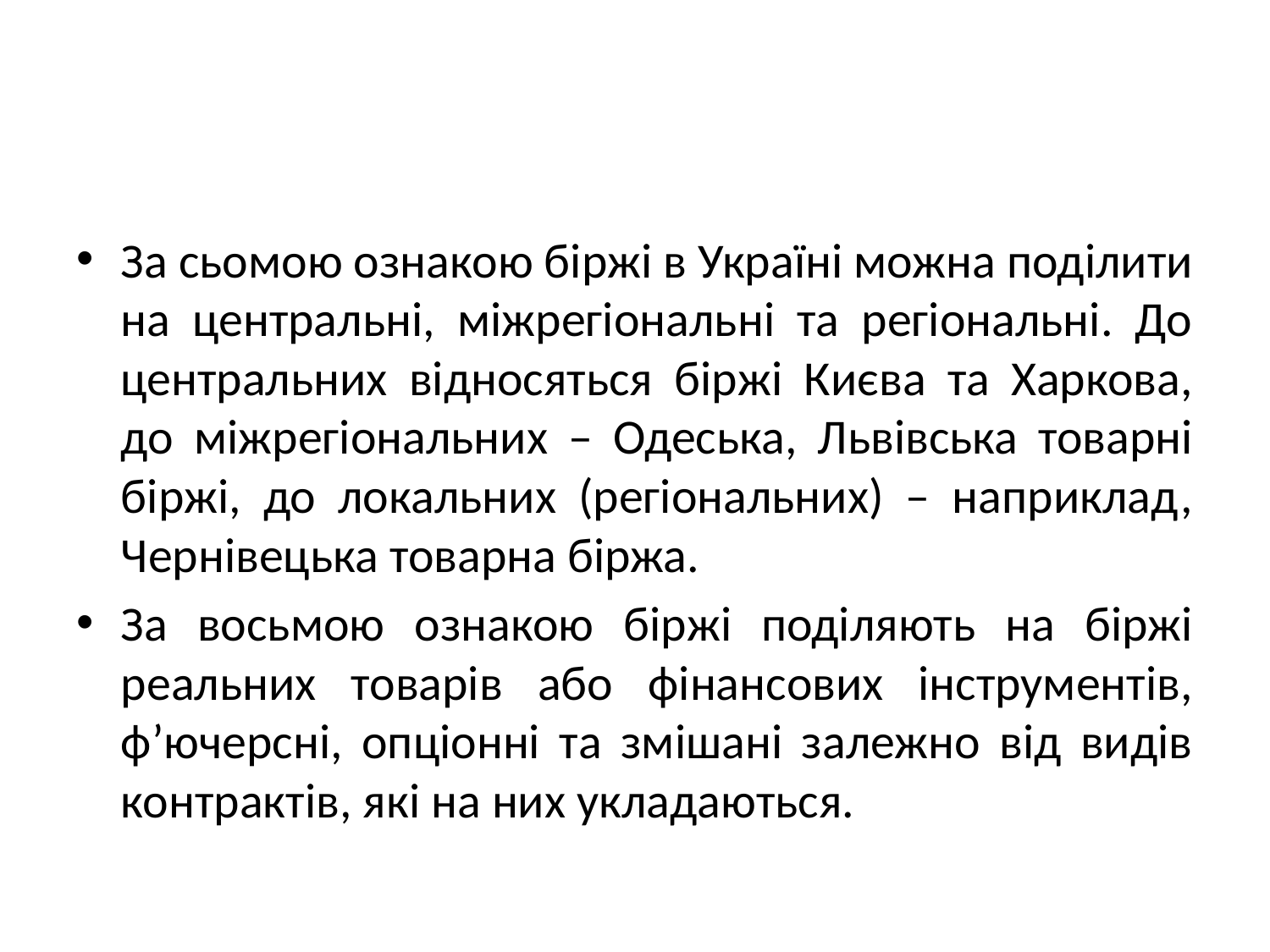

#
За сьомою ознакою біржі в Україні можна поділити на центральні, міжрегіональні та регіональні. До центральних відносяться біржі Києва та Харкова, до міжрегіональних – Одеська, Львівська товарні біржі, до локальних (регіональних) – наприклад, Чернівецька товарна біржа.
За восьмою ознакою біржі поділяють на біржі реальних товарів або фінансових інструментів, ф’ючерсні, опціонні та змішані залежно від видів контрактів, які на них укладаються.